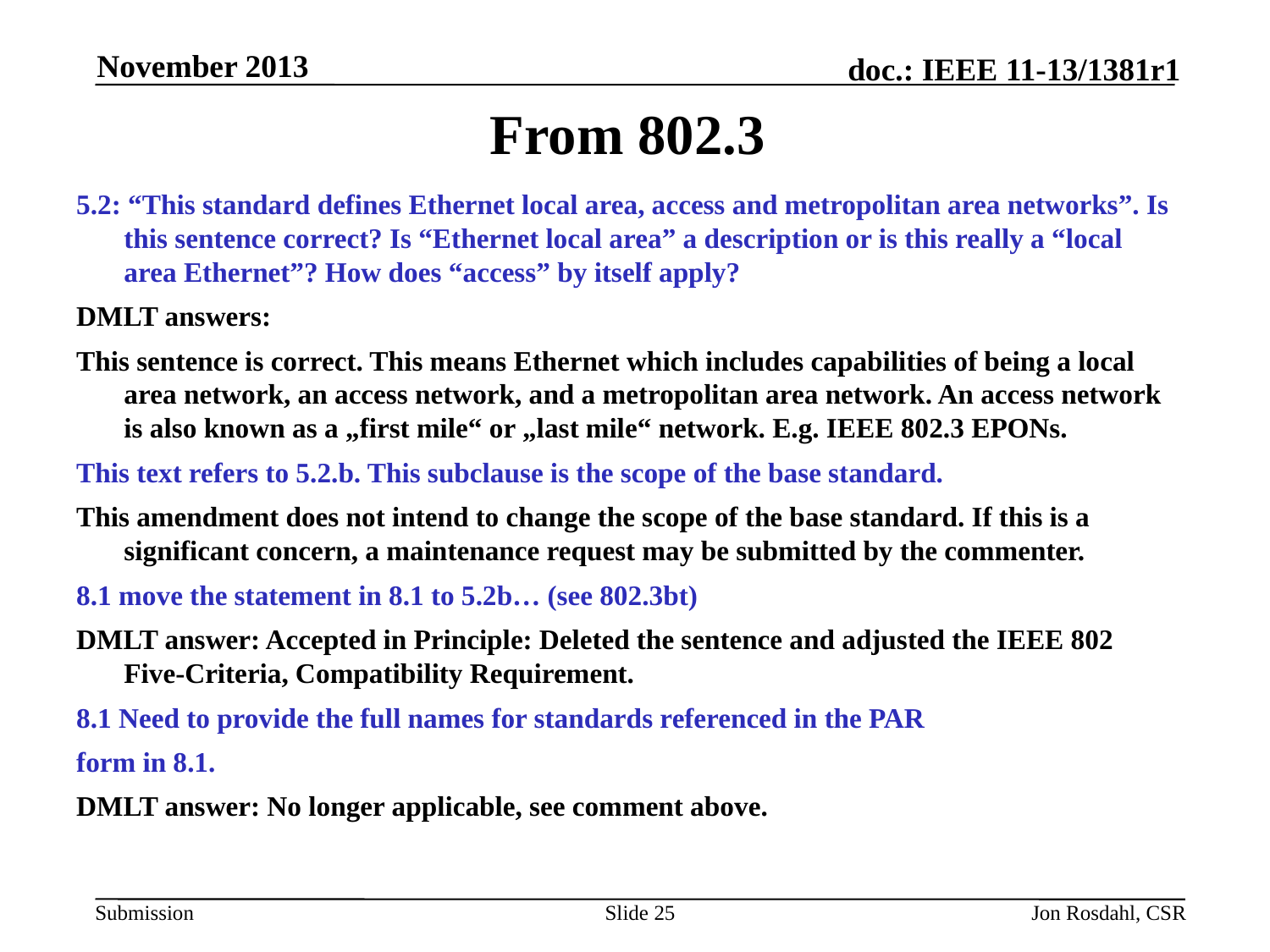

November 2013
# From 802.3
5.2: “This standard defines Ethernet local area, access and metropolitan area networks”. Is this sentence correct? Is “Ethernet local area” a description or is this really a “local area Ethernet”? How does “access” by itself apply?
DMLT answers:
This sentence is correct. This means Ethernet which includes capabilities of being a local area network, an access network, and a metropolitan area network. An access network is also known as a „first mile“ or „last mile“ network. E.g. IEEE 802.3 EPONs.
This text refers to 5.2.b. This subclause is the scope of the base standard.
This amendment does not intend to change the scope of the base standard. If this is a significant concern, a maintenance request may be submitted by the commenter.
8.1 move the statement in 8.1 to 5.2b… (see 802.3bt)
DMLT answer: Accepted in Principle: Deleted the sentence and adjusted the IEEE 802 Five-Criteria, Compatibility Requirement.
8.1 Need to provide the full names for standards referenced in the PAR
form in 8.1.
DMLT answer: No longer applicable, see comment above.
Slide 25
Jon Rosdahl, CSR